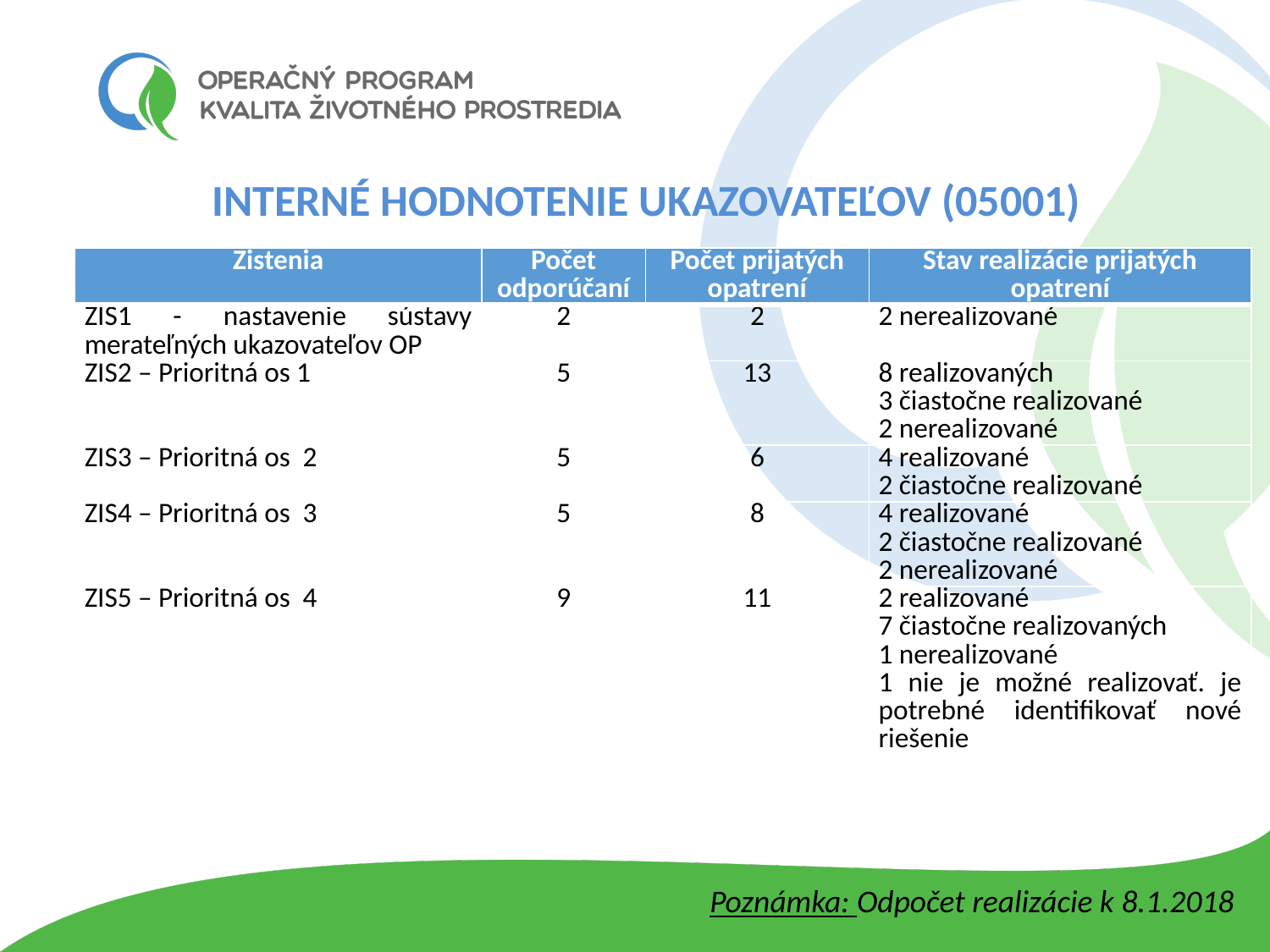

INTERNÉ HODNOTENIE UKAZOVATEĽOV (05001)
| Zistenia | Počet odporúčaní | Počet prijatých opatrení | Stav realizácie prijatých opatrení |
| --- | --- | --- | --- |
| ZIS1 - nastavenie sústavy merateľných ukazovateľov OP | 2 | 2 | 2 nerealizované |
| ZIS2 – Prioritná os 1 | 5 | 13 | 8 realizovaných 3 čiastočne realizované 2 nerealizované |
| ZIS3 – Prioritná os 2 | 5 | 6 | 4 realizované 2 čiastočne realizované |
| ZIS4 – Prioritná os 3 | 5 | 8 | 4 realizované 2 čiastočne realizované 2 nerealizované |
| ZIS5 – Prioritná os 4 | 9 | 11 | 2 realizované 7 čiastočne realizovaných 1 nerealizované 1 nie je možné realizovať. je potrebné identifikovať nové riešenie |
Poznámka: Odpočet realizácie k 8.1.2018